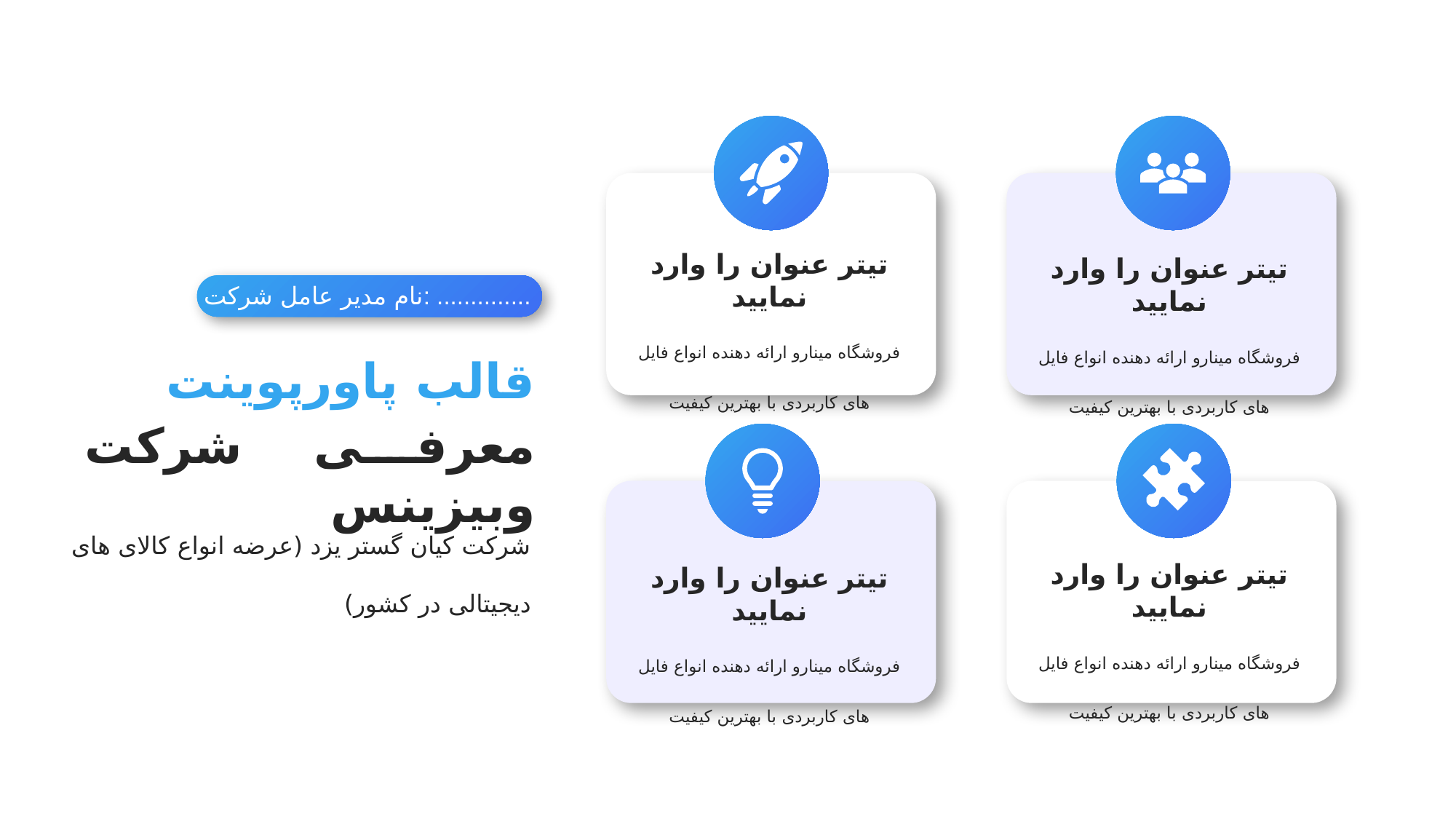

تیتر عنوان را وارد نمایید
فروشگاه مینارو ارائه دهنده انواع فایل های کاربردی با بهترین کیفیت
تیتر عنوان را وارد نمایید
فروشگاه مینارو ارائه دهنده انواع فایل های کاربردی با بهترین کیفیت
نام مدیر عامل شرکت: ..............

قالب پاورپوینت
معرفی شرکت وبیزینس

شرکت کیان گستر یزد (عرضه انواع کالای های دیجیتالی در کشور)
تیتر عنوان را وارد نمایید
فروشگاه مینارو ارائه دهنده انواع فایل های کاربردی با بهترین کیفیت
تیتر عنوان را وارد نمایید
فروشگاه مینارو ارائه دهنده انواع فایل های کاربردی با بهترین کیفیت